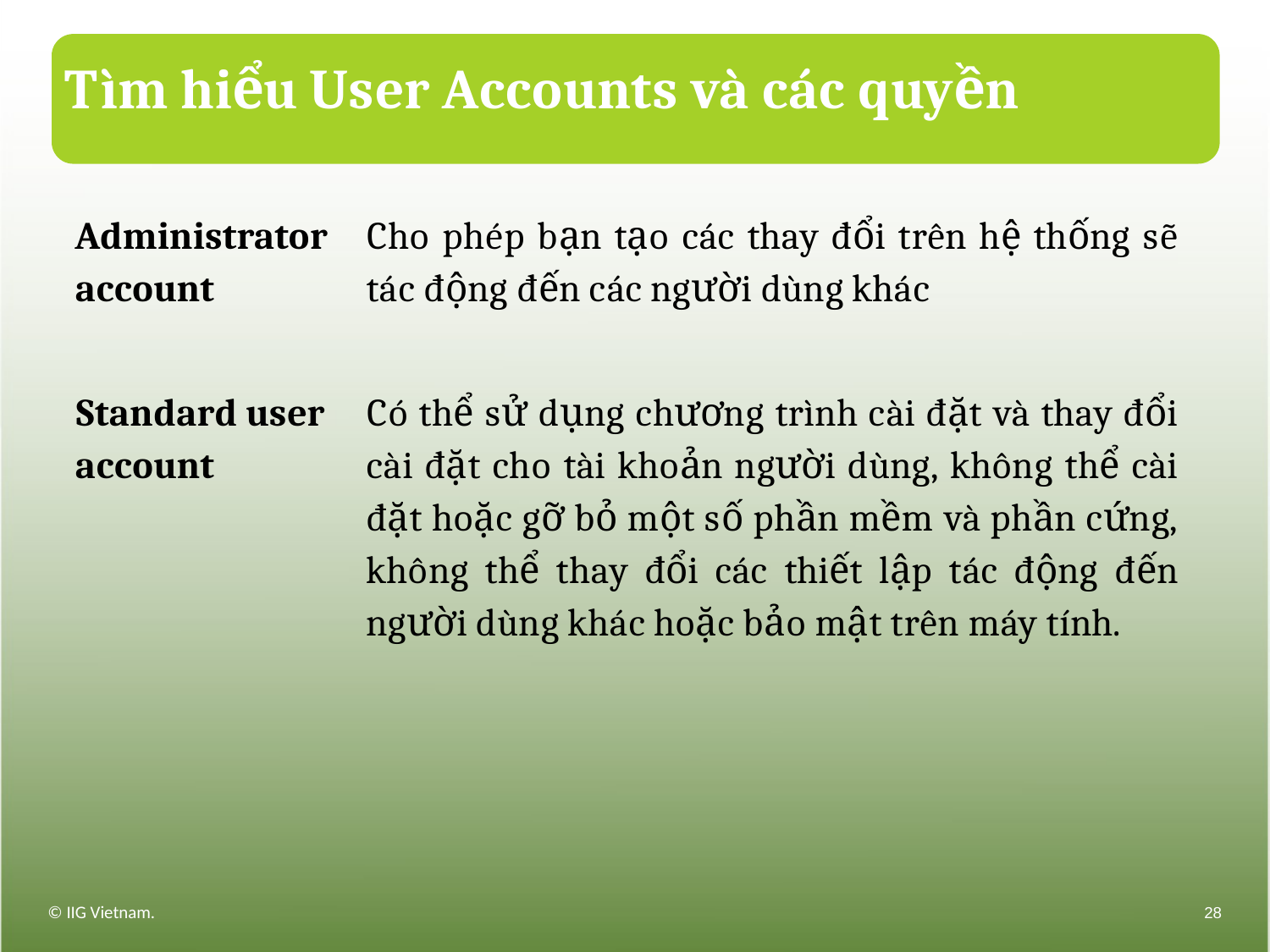

# Tìm hiểu User Accounts và các quyền
| Administrator account | Cho phép bạn tạo các thay đổi trên hệ thống sẽ tác động đến các người dùng khác |
| --- | --- |
| Standard user account | Có thể sử dụng chương trình cài đặt và thay đổi cài đặt cho tài khoản người dùng, không thể cài đặt hoặc gỡ bỏ một số phần mềm và phần cứng, không thể thay đổi các thiết lập tác động đến người dùng khác hoặc bảo mật trên máy tính. |
© IIG Vietnam.
28